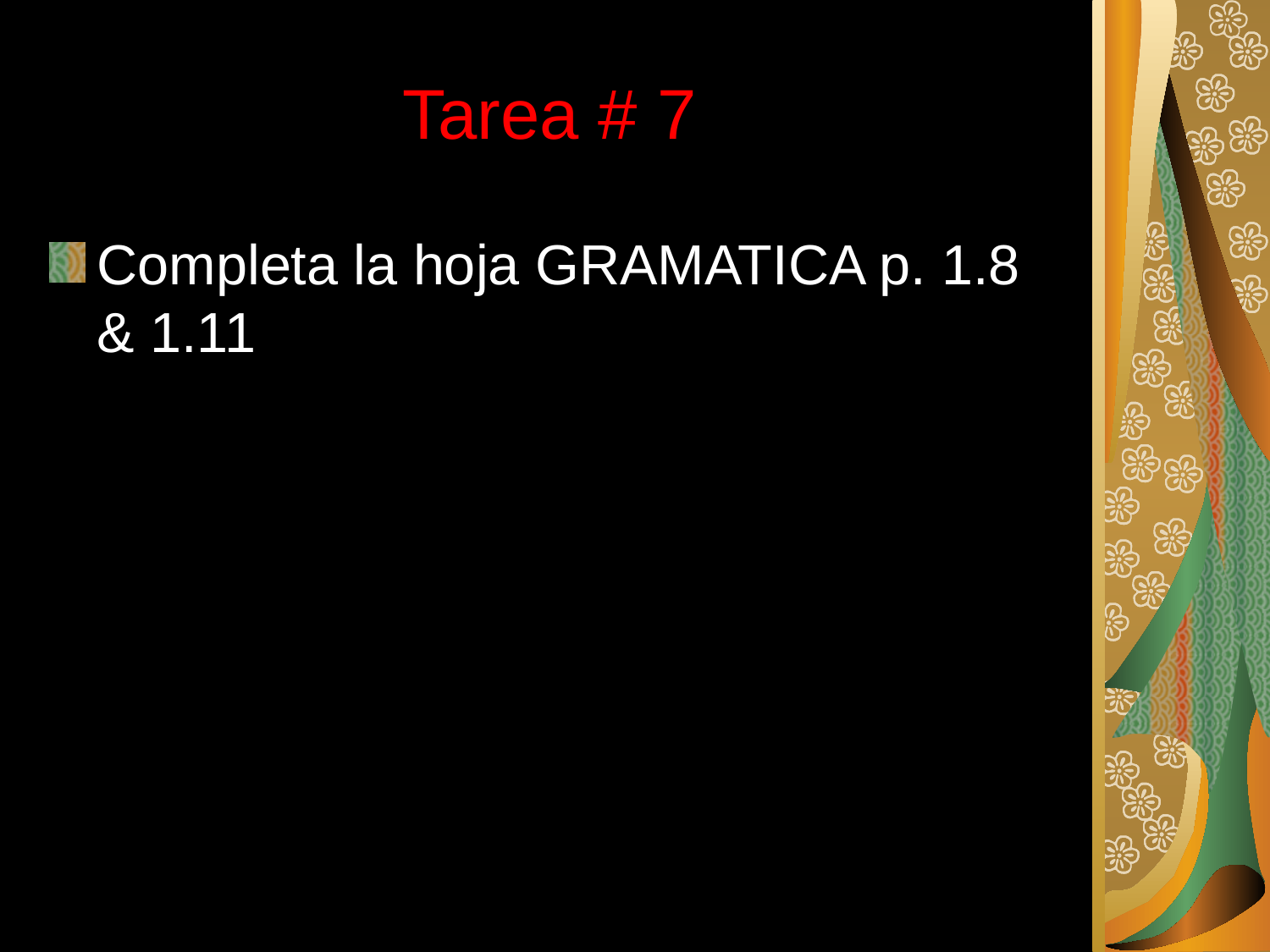

# Tarea # 7
Completa la hoja GRAMATICA p. 1.8 & 1.11